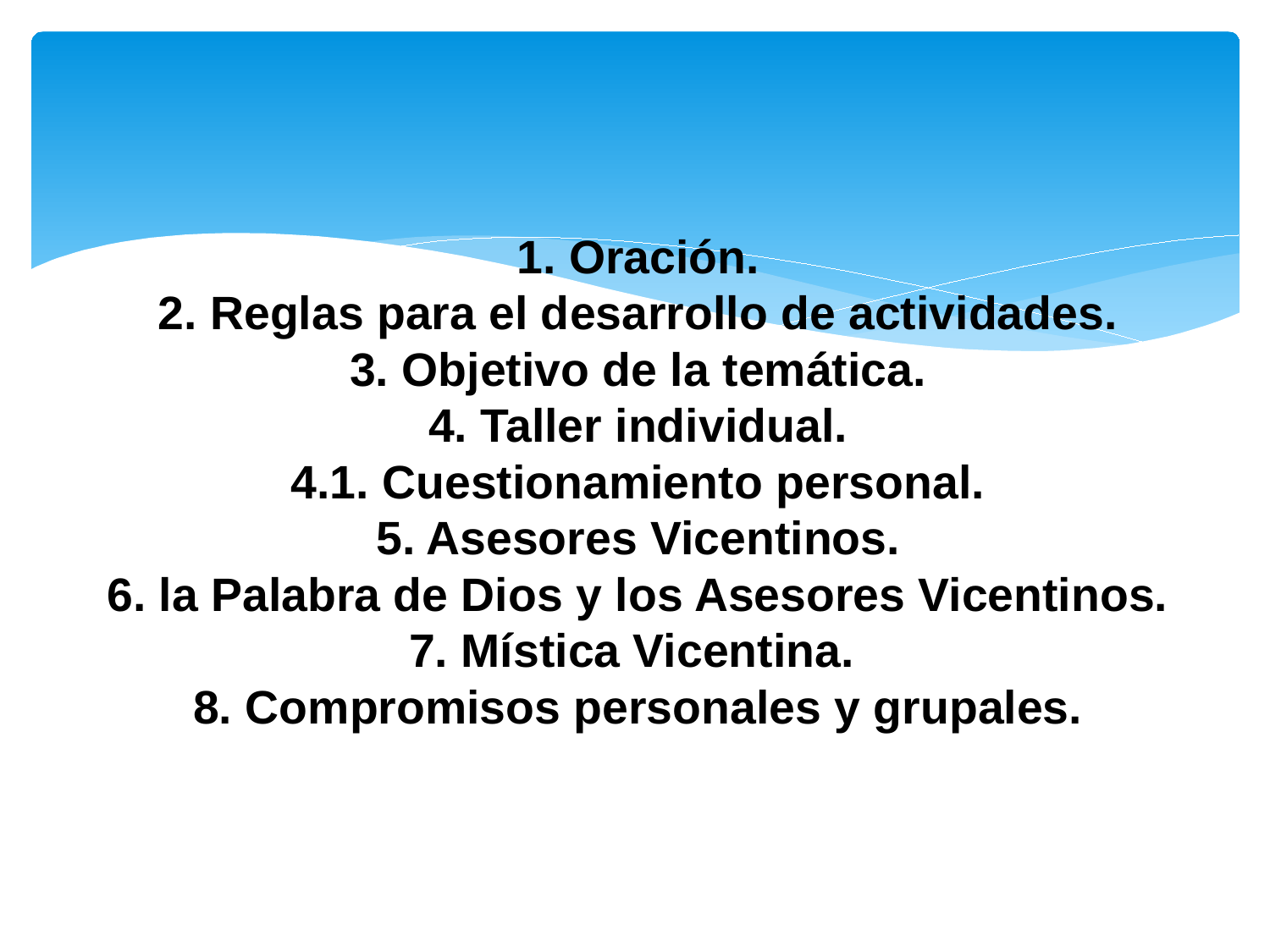

# 1. Oración. 2. Reglas para el desarrollo de actividades. 3. Objetivo de la temática. 4. Taller individual. 4.1. Cuestionamiento personal. 5. Asesores Vicentinos. 6. la Palabra de Dios y los Asesores Vicentinos. 7. Mística Vicentina. 8. Compromisos personales y grupales.